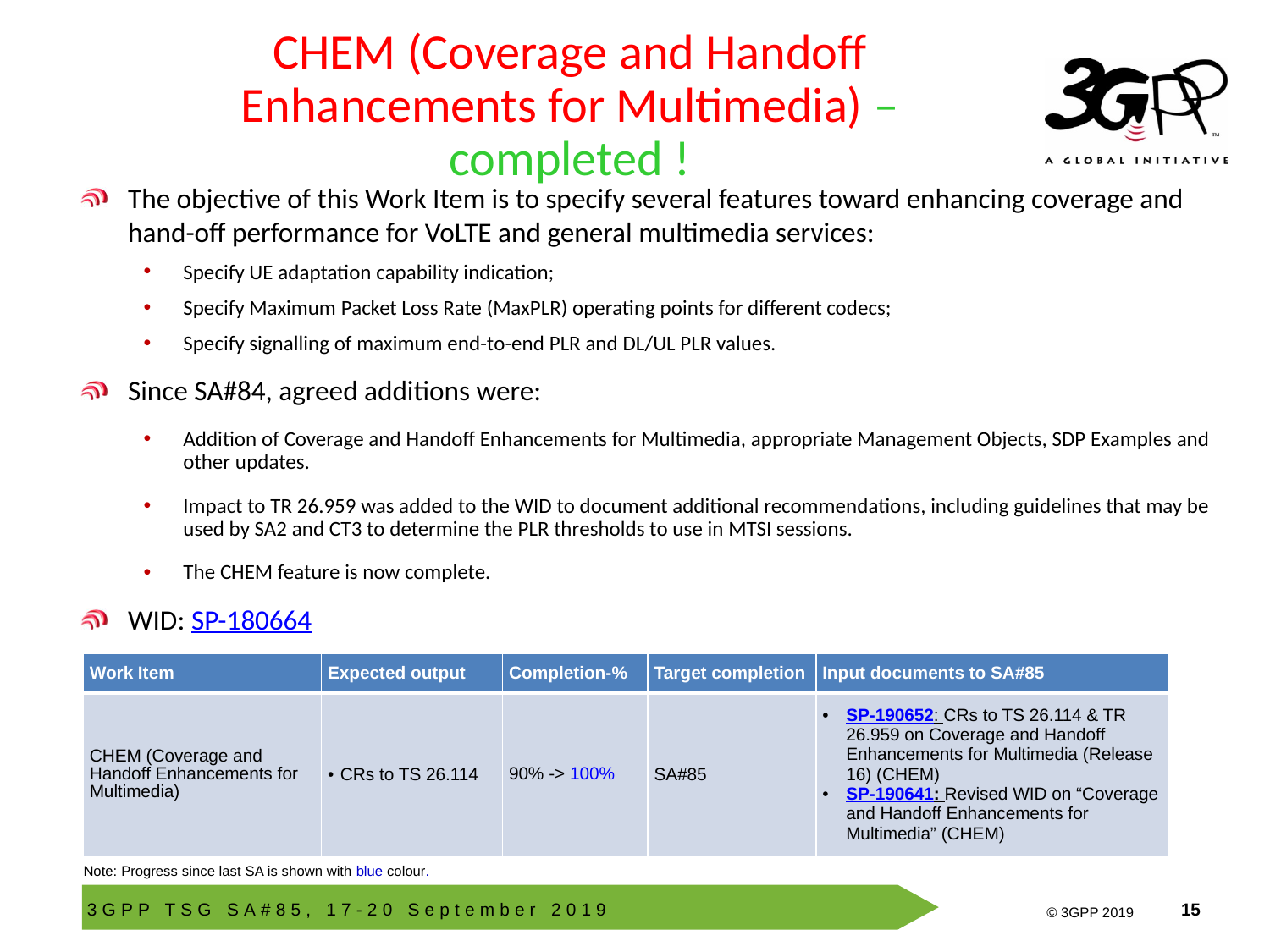

# CHEM (Coverage and Handoff Enhancements for Multimedia) – completed !
The objective of this Work Item is to specify several features toward enhancing coverage and hand-off performance for VoLTE and general multimedia services:
Specify UE adaptation capability indication;
Specify Maximum Packet Loss Rate (MaxPLR) operating points for different codecs;
Specify signalling of maximum end-to-end PLR and DL/UL PLR values.
Since SA#84, agreed additions were:
Addition of Coverage and Handoff Enhancements for Multimedia, appropriate Management Objects, SDP Examples and other updates.
Impact to TR 26.959 was added to the WID to document additional recommendations, including guidelines that may be used by SA2 and CT3 to determine the PLR thresholds to use in MTSI sessions.
The CHEM feature is now complete.
WID: SP-180664

| Work Item | Expected output | Completion-% | Target completion | Input documents to SA#85 |
| --- | --- | --- | --- | --- |
| CHEM (Coverage and Handoff Enhancements for Multimedia) | CRs to TS 26.114 | 90% -> 100% | SA#85 | SP-190652: CRs to TS 26.114 & TR 26.959 on Coverage and Handoff Enhancements for Multimedia (Release 16) (CHEM) SP-190641: Revised WID on “Coverage and Handoff Enhancements for Multimedia” (CHEM) |
Note: Progress since last SA is shown with blue colour.